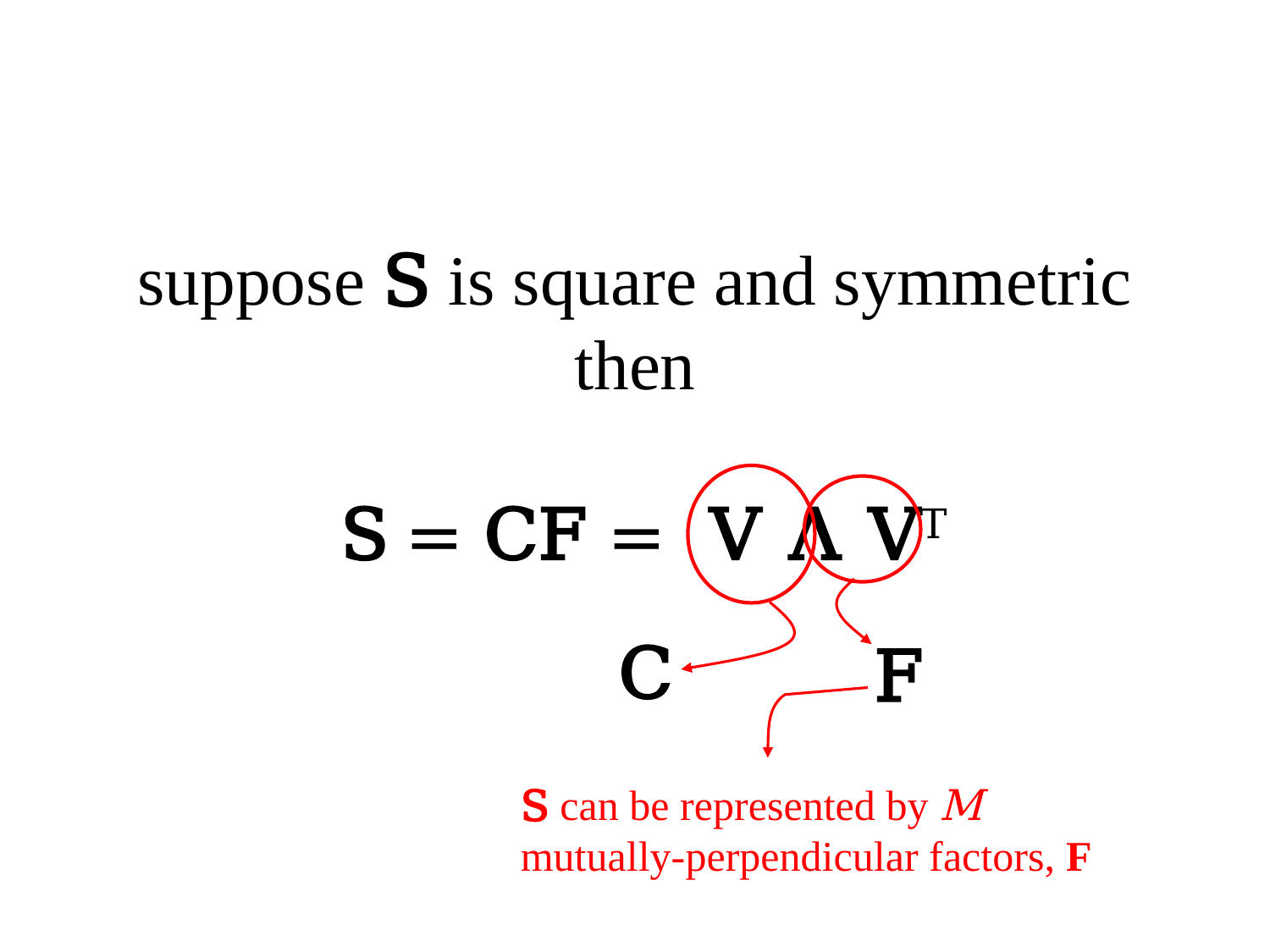

# suppose S is square and symmetric then S = CF =  V Λ VT

C
F

S can be represented by M mutually-perpendicular factors, F